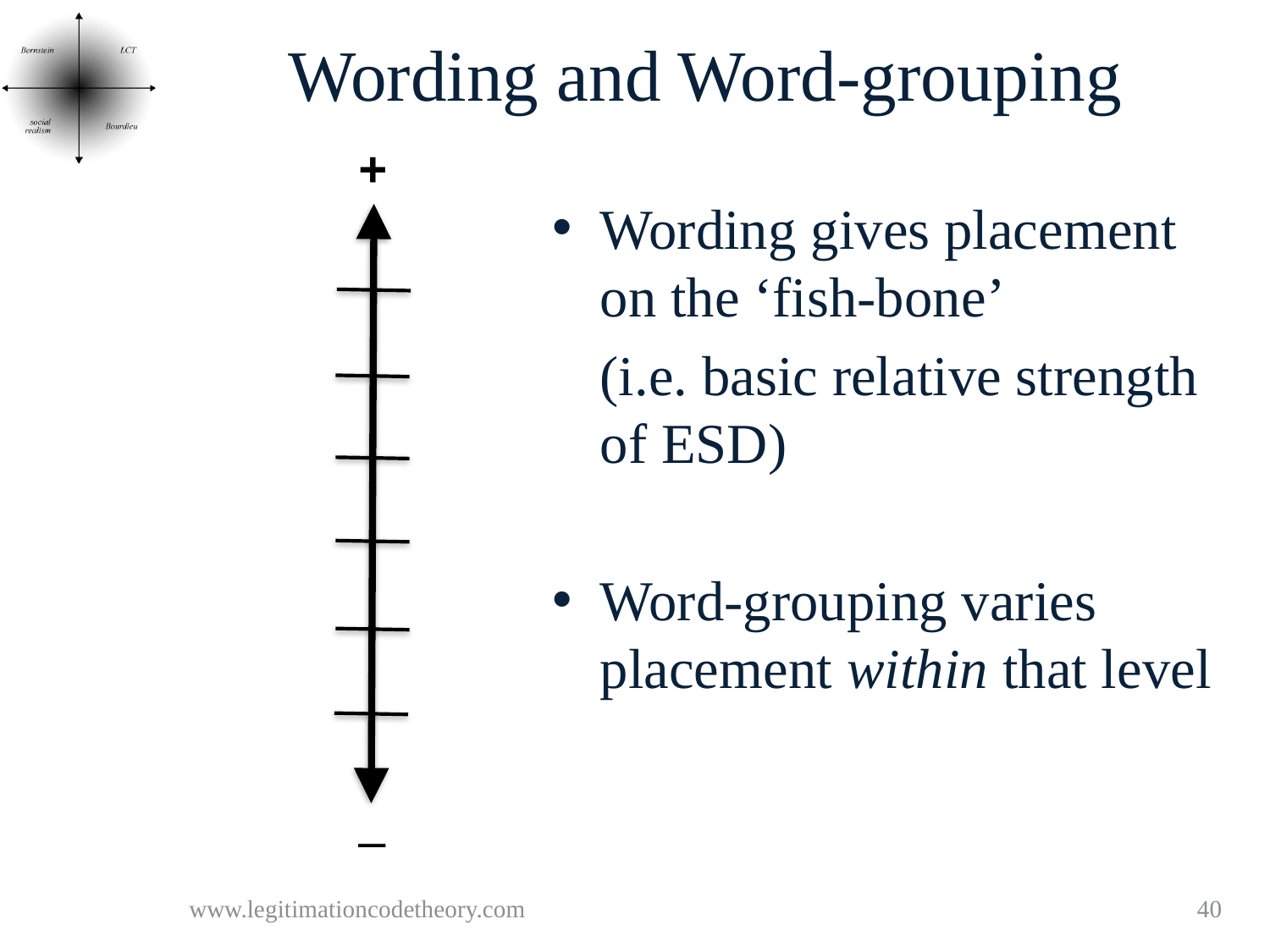

# Wording and Word-grouping
+

Wording gives placement on the ‘fish-bone’
	(i.e. basic relative strength of ESD)

Word-grouping varies placement within that level
–
www.legitimationcodetheory.com
40